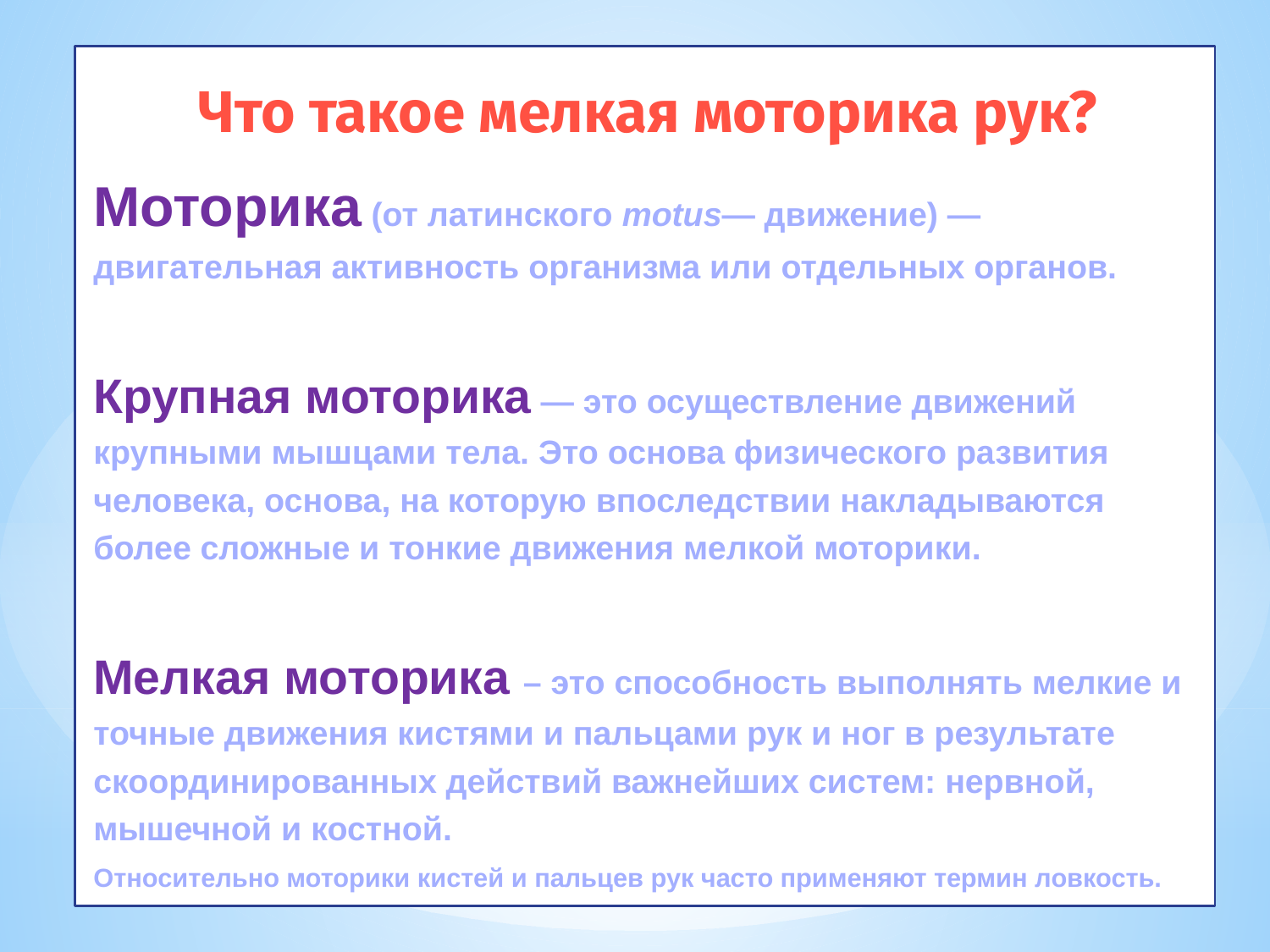

Что такое мелкая моторика рук?
Моторика (от латинского motus— движение) — двигательная активность организма или отдельных органов.

Крупная моторика — это осуществление движений крупными мышцами тела. Это основа физического развития человека, основа, на которую впоследствии накладываются более сложные и тонкие движения мелкой моторики.

Мелкая моторика – это способность выполнять мелкие и точные движения кистями и пальцами рук и ног в результате скоординированных действий важнейших систем: нервной, мышечной и костной.
Относительно моторики кистей и пальцев рук часто применяют термин ловкость.